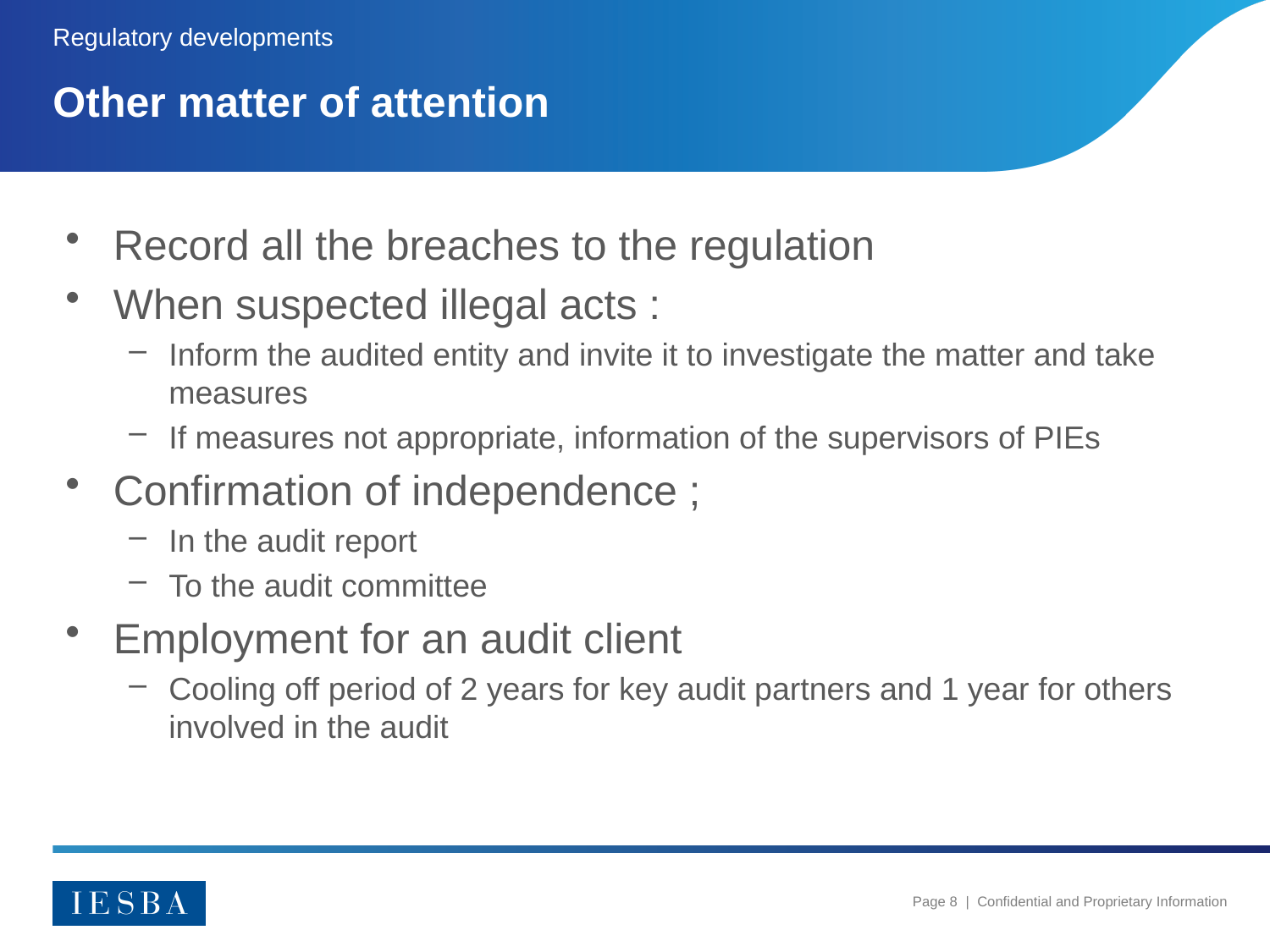

Regulatory developments

# Other matter of attention
Record all the breaches to the regulation
When suspected illegal acts :
Inform the audited entity and invite it to investigate the matter and take measures
If measures not appropriate, information of the supervisors of PIEs
Confirmation of independence ;
In the audit report
To the audit committee
Employment for an audit client
Cooling off period of 2 years for key audit partners and 1 year for others involved in the audit